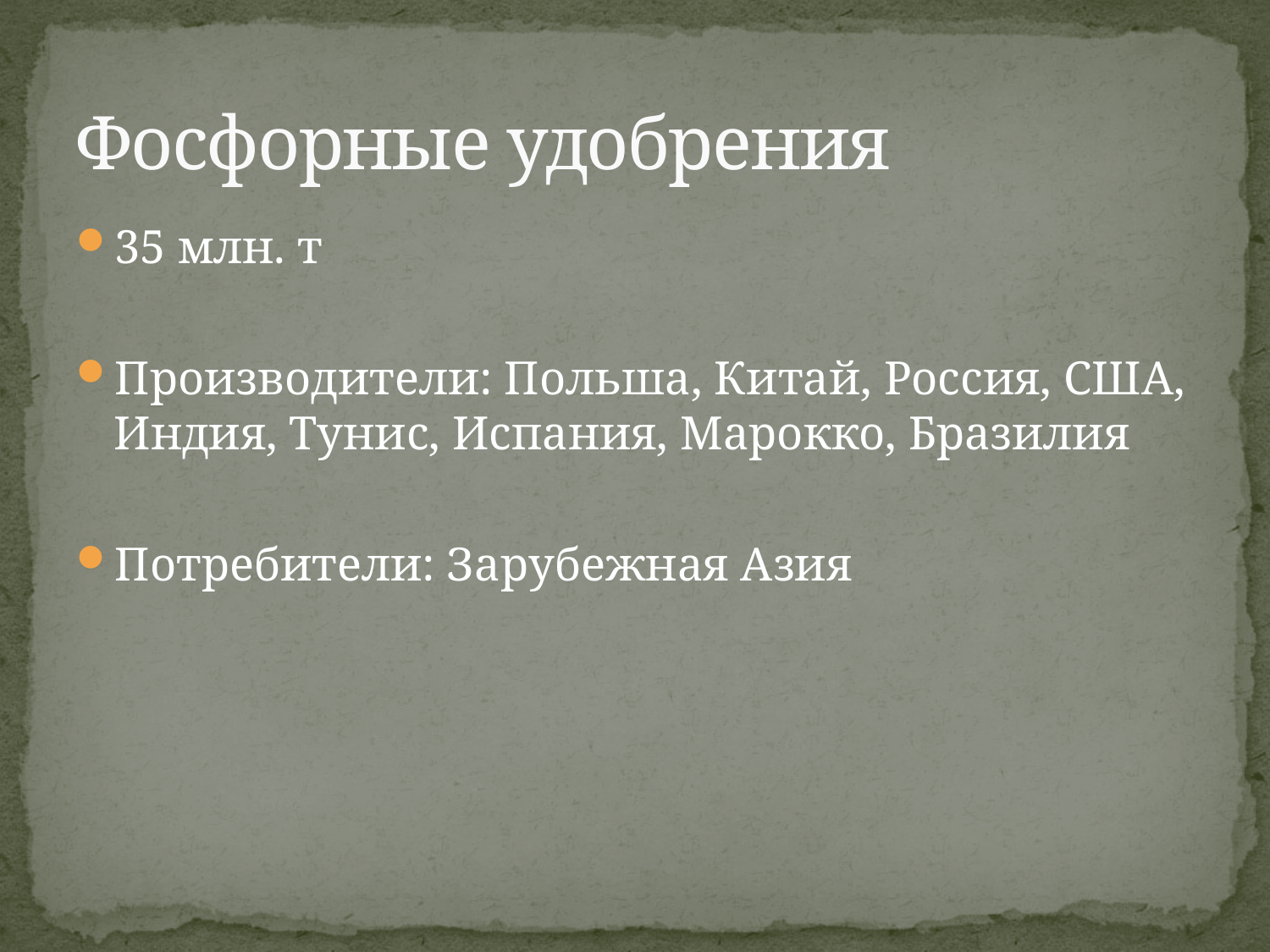

# Фосфорные удобрения
35 млн. т

Производители: Польша, Китай, Россия, США, Индия, Тунис, Испания, Марокко, Бразилия

Потребители: Зарубежная Азия